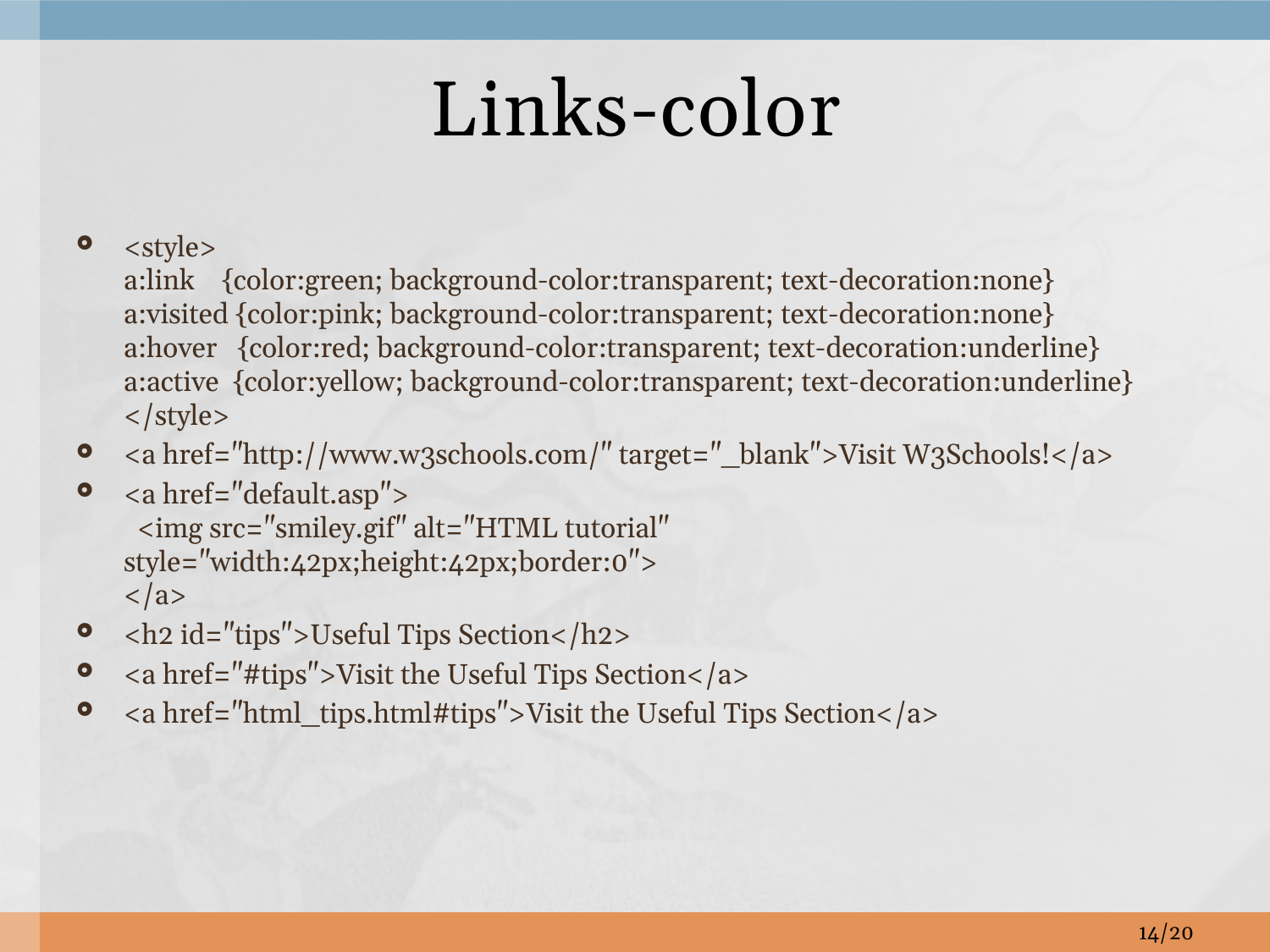

# Links-color
<style>
a:link    {color:green; background-color:transparent; text-decoration:none}
a:visited {color:pink; background-color:transparent; text-decoration:none}
a:hover   {color:red; background-color:transparent; text-decoration:underline}
a:active  {color:yellow; background-color:transparent; text-decoration:underline}
</style>
<a href="http://www.w3schools.com/" target="_blank">Visit W3Schools!</a>
<a href="default.asp">
  <img src="smiley.gif" alt="HTML tutorial" style="width:42px;height:42px;border:0">
</a>
<h2 id="tips">Useful Tips Section</h2>
<a href="#tips">Visit the Useful Tips Section</a>
<a href="html_tips.html#tips">Visit the Useful Tips Section</a>
14/20